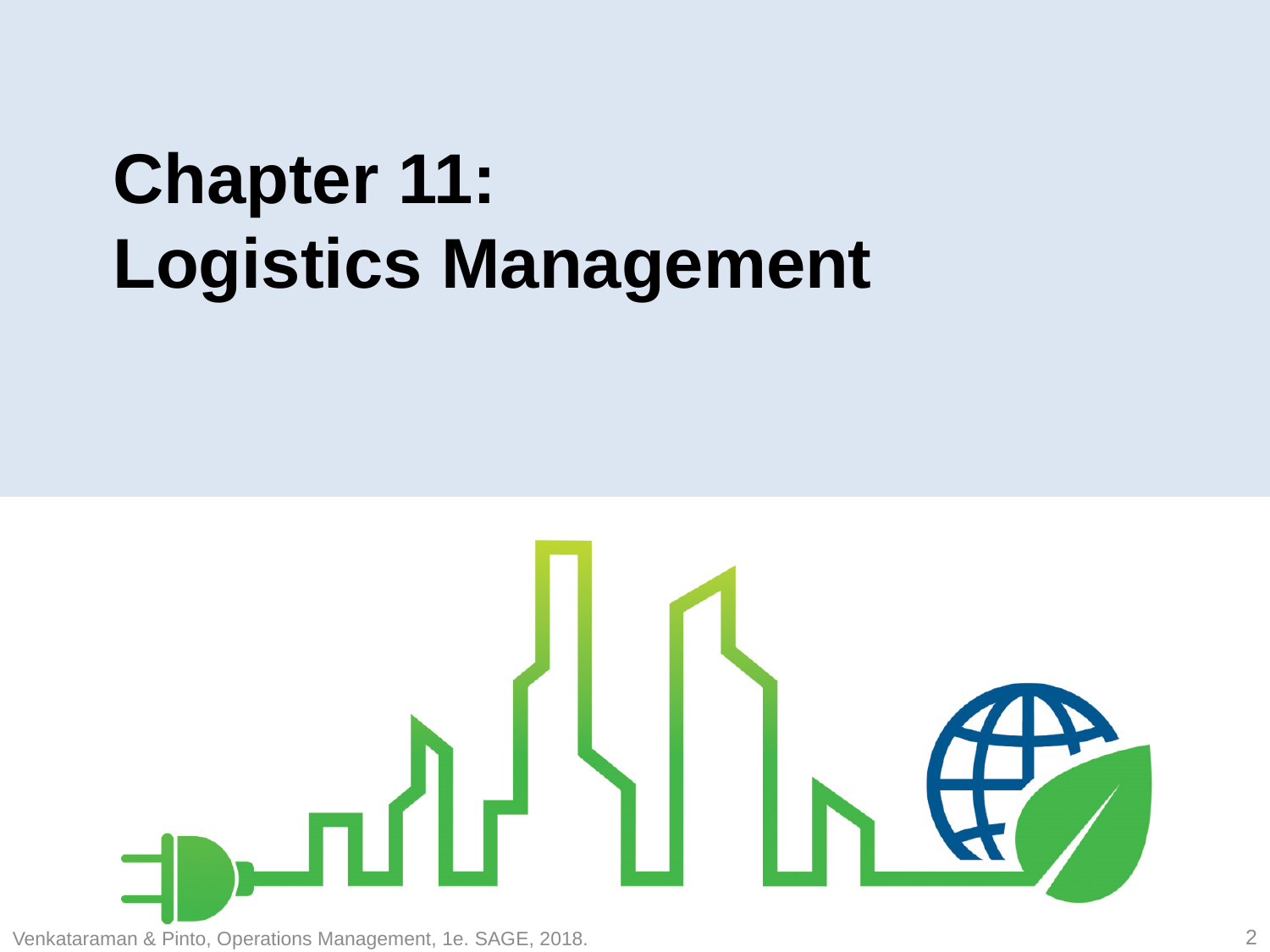

# Chapter 11: Logistics Management
Venkataraman & Pinto, Operations Management, 1e. SAGE, 2018.
2